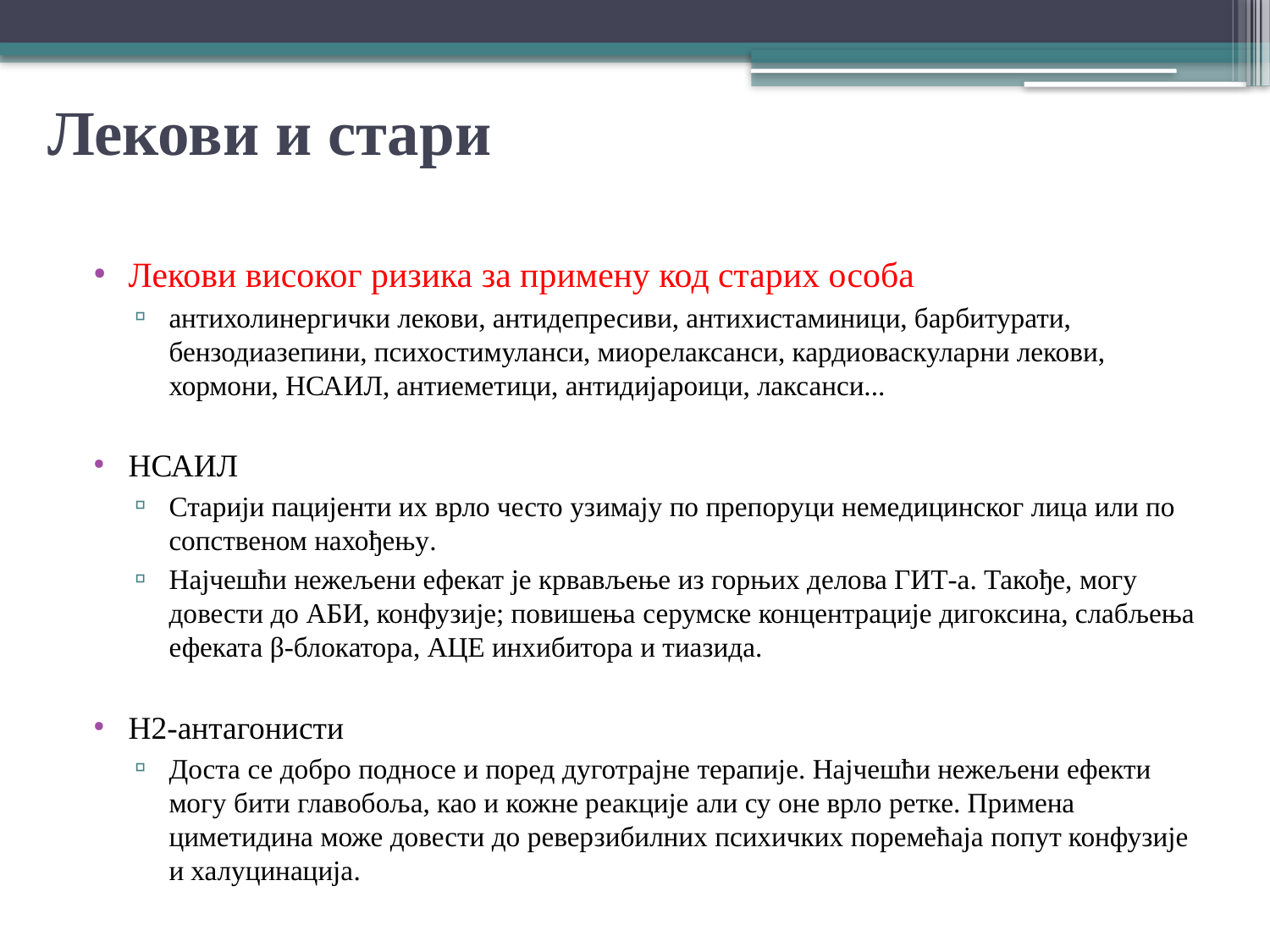

# Лекови и стари
Лекови високог ризика за примену код старих особа
антихолинергички лекови, антидепресиви, антихистаминици, барбитурати, бензодиазепини, психостимуланси, миорелаксанси, кардиоваскуларни лекови, хормони, НСАИЛ, антиеметици, антидијароици, лаксанси...

НСАИЛ
Старији пацијенти их врло често узимају по препоруци немедицинског лица или по сопственом нахођењу.
Најчешћи нежељени ефекат је крвављење из горњих делова ГИТ-а. Такође, могу довести до АБИ, конфузије; повишења серумске концентрације дигоксина, слабљења ефеката β-блокатора, АЦЕ инхибитора и тиазида.

Н2-антагонисти
Доста се добро подносе и поред дуготрајне терапије. Најчешћи нежељени ефекти могу бити главобоља, као и кожне реакције али су оне врло ретке. Примена циметидина може довести до реверзибилних психичких поремећаја попут конфузије и халуцинација.